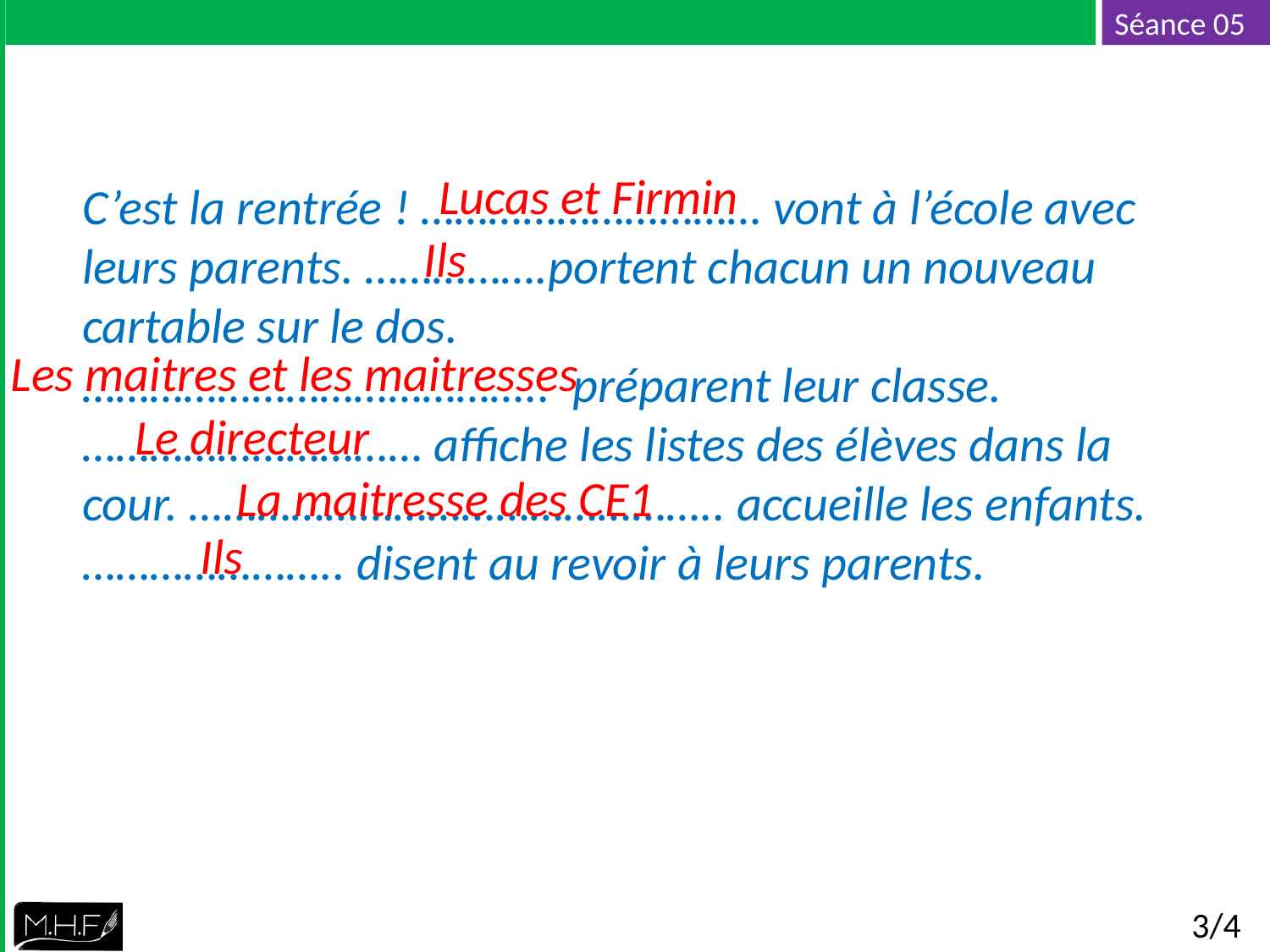

Lucas et Firmin
C’est la rentrée ! ………………………… vont à l’école avec leurs parents. …………….portent chacun un nouveau cartable sur le dos.
…………………………………..  préparent leur classe. ………………………… affiche les listes des élèves dans la cour. ……………………………………….. accueille les enfants. ………………….. disent au revoir à leurs parents.
Ils
Les maitres et les maitresses
Le directeur
La maitresse des CE1
Ils
3/4